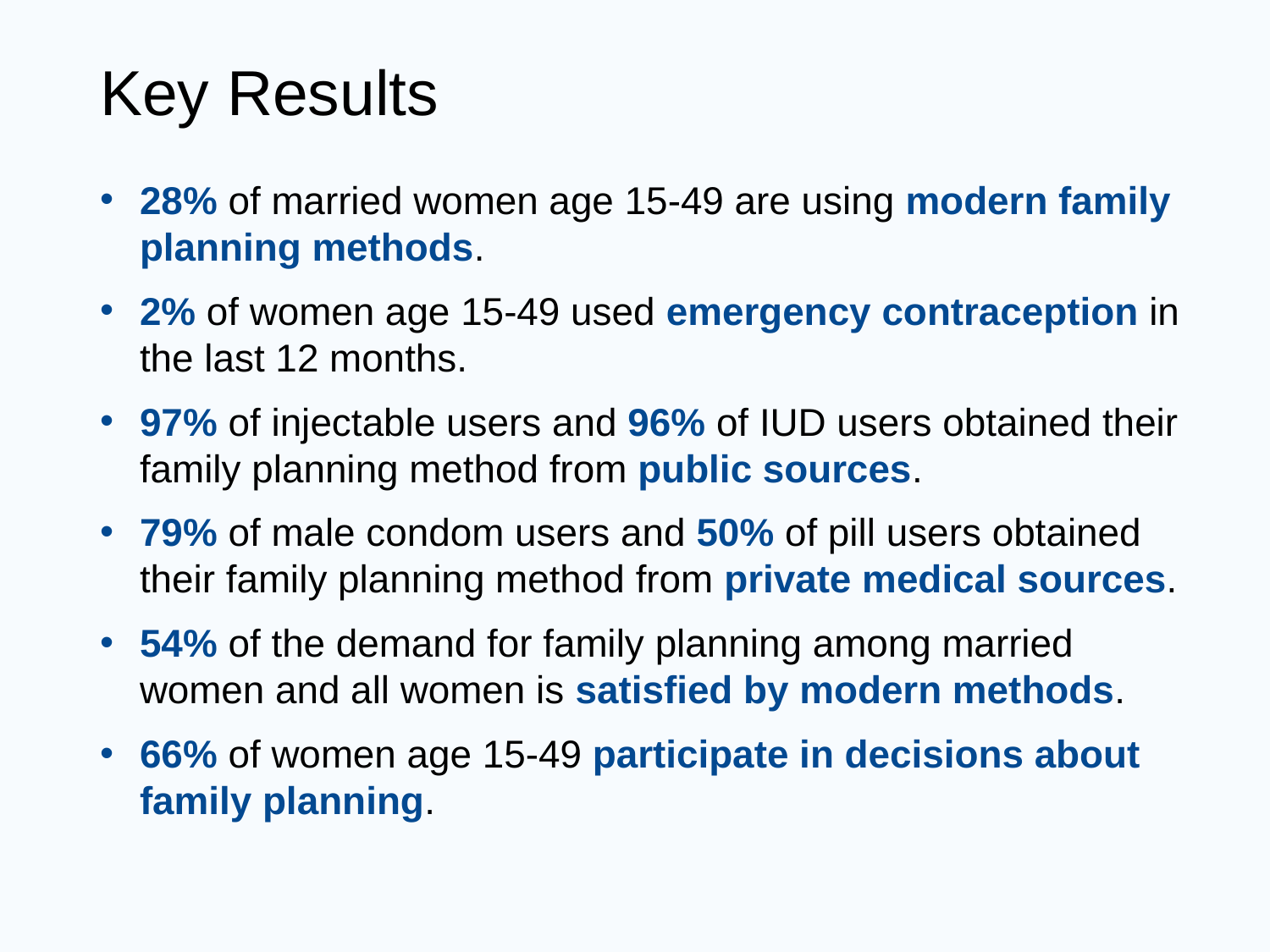

# Key Results
28% of married women age 15-49 are using modern family planning methods.
2% of women age 15-49 used emergency contraception in the last 12 months.
97% of injectable users and 96% of IUD users obtained their family planning method from public sources.
79% of male condom users and 50% of pill users obtained their family planning method from private medical sources.
54% of the demand for family planning among married women and all women is satisfied by modern methods.
66% of women age 15-49 participate in decisions about family planning.